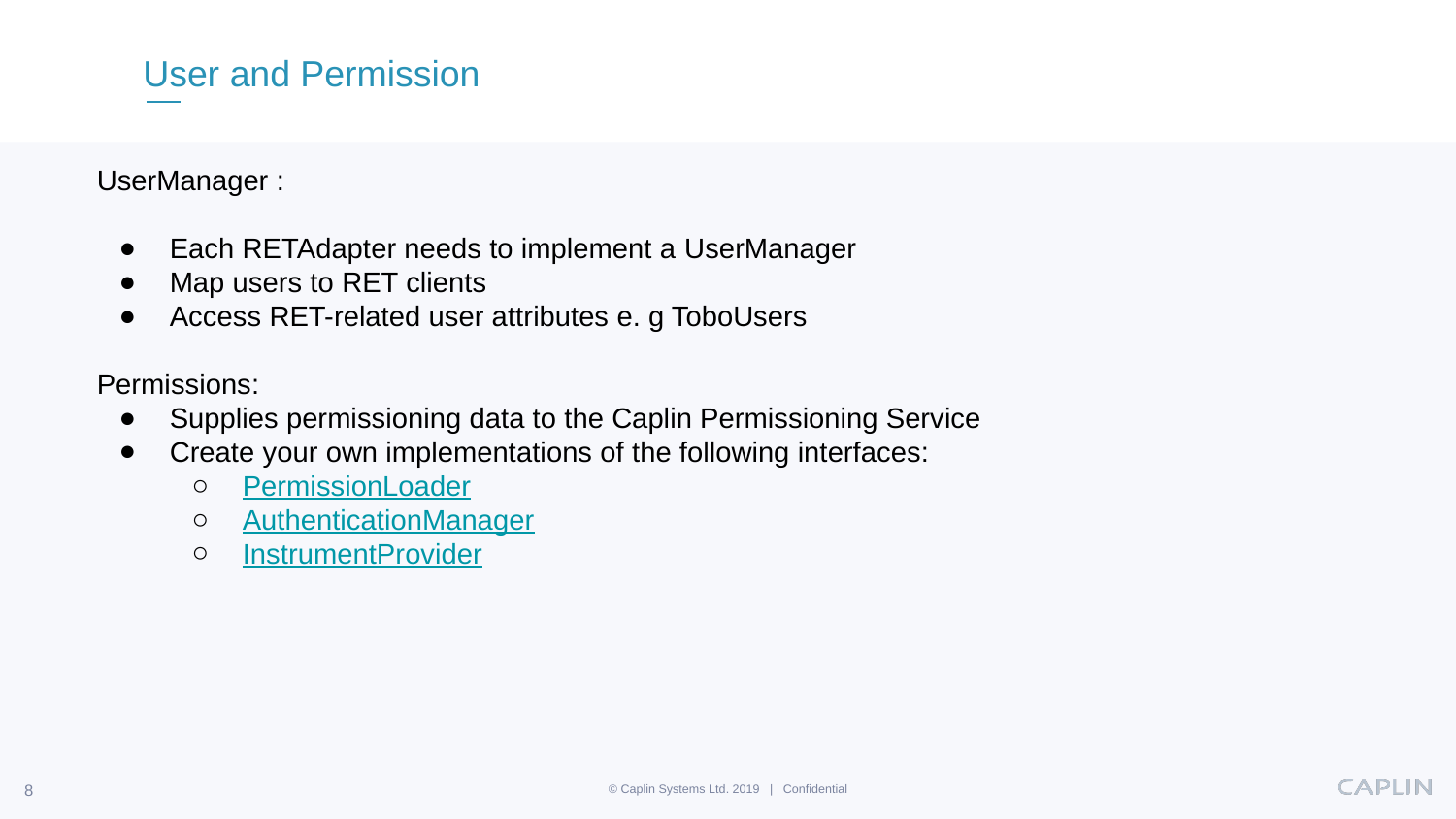

# User and Permission
UserManager :

Each RETAdapter needs to implement a UserManager
Map users to RET clients
Access RET-related user attributes e. g ToboUsers

Permissions:
Supplies permissioning data to the Caplin Permissioning Service
Create your own implementations of the following interfaces:
PermissionLoader
AuthenticationManager
InstrumentProvider